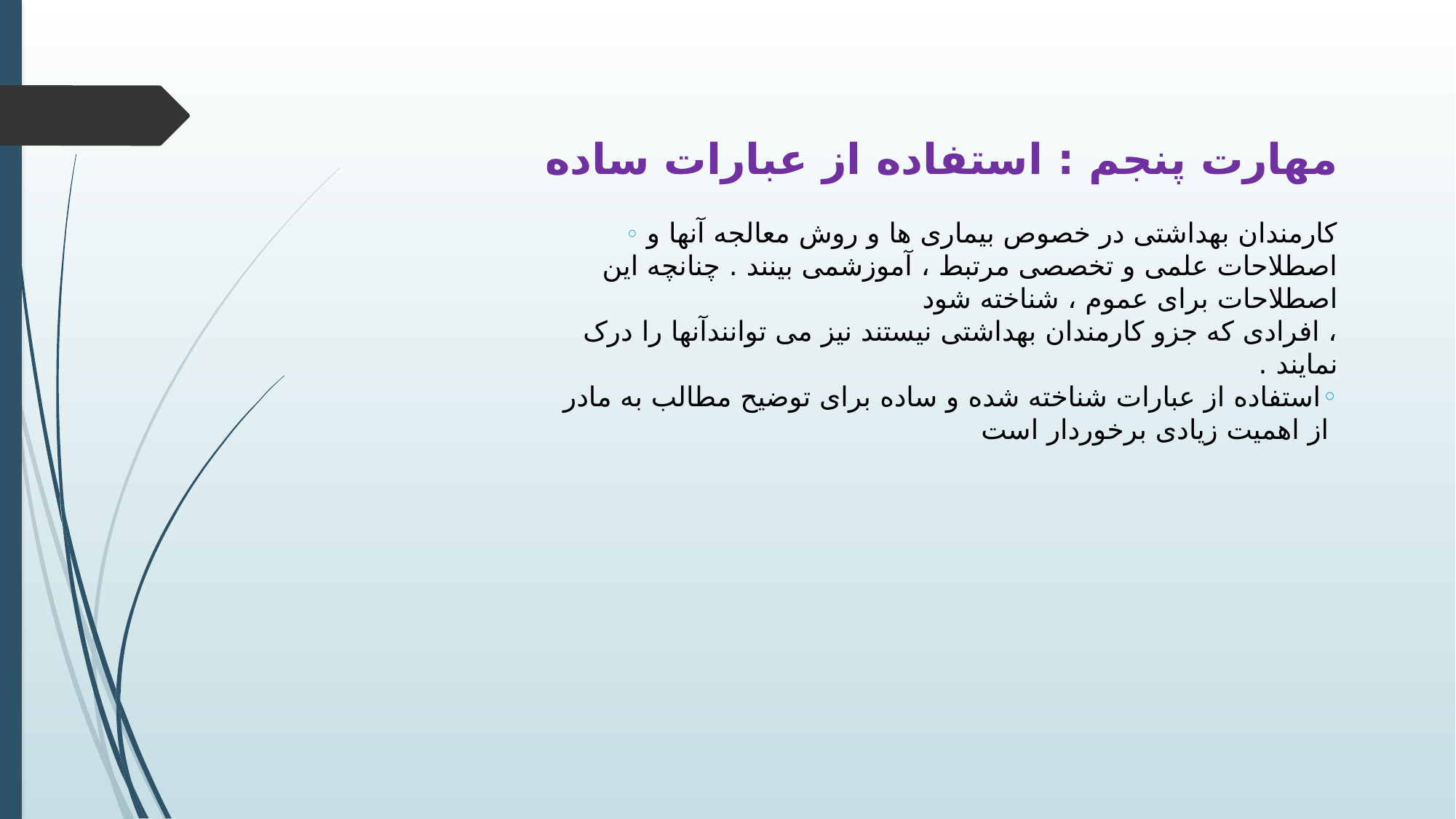

مهارت پنجم : استفاده از عبارات ساده
◦ کارمندان بهداشتی در خصوص بیماری ها و روش معالجه آنها و اصطلاحات علمی و تخصصی مرتبط ، آموزشمی بینند . چنانچه این اصطلاحات برای عموم ، شناخته شود
، افرادی که جزو کارمندان بهداشتی نیستند نیز می توانندآنها را درک نمایند .
◦استفاده از عبارات شناخته شده و ساده برای توضیح مطالب به مادر از اهمیت زیادی برخوردار است